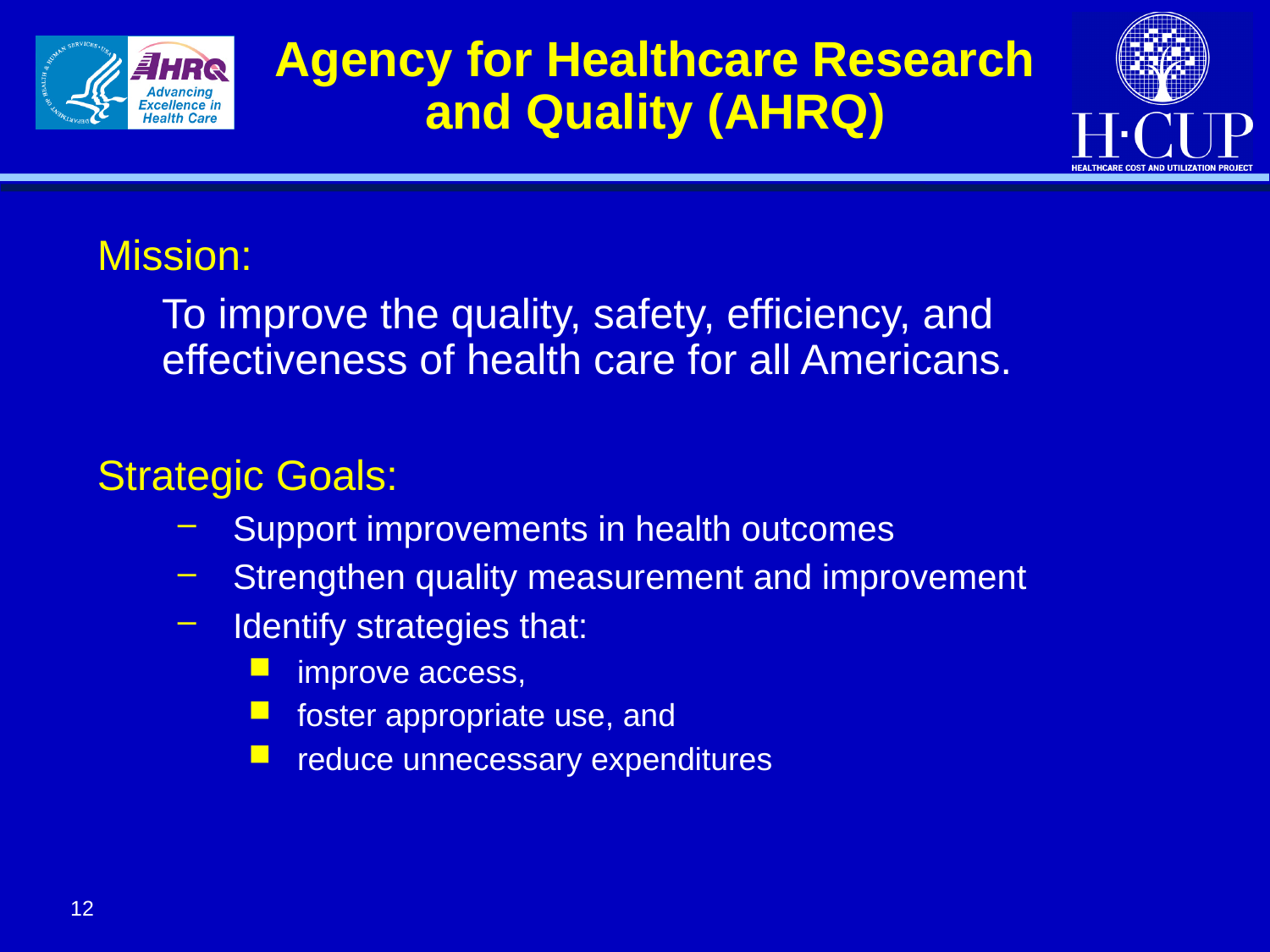

Agency for Healthcare Research and Quality (AHRQ)
Mission:
	To improve the quality, safety, efficiency, and effectiveness of health care for all Americans.

Strategic Goals:
Support improvements in health outcomes
Strengthen quality measurement and improvement
Identify strategies that:
improve access,
foster appropriate use, and
reduce unnecessary expenditures

12